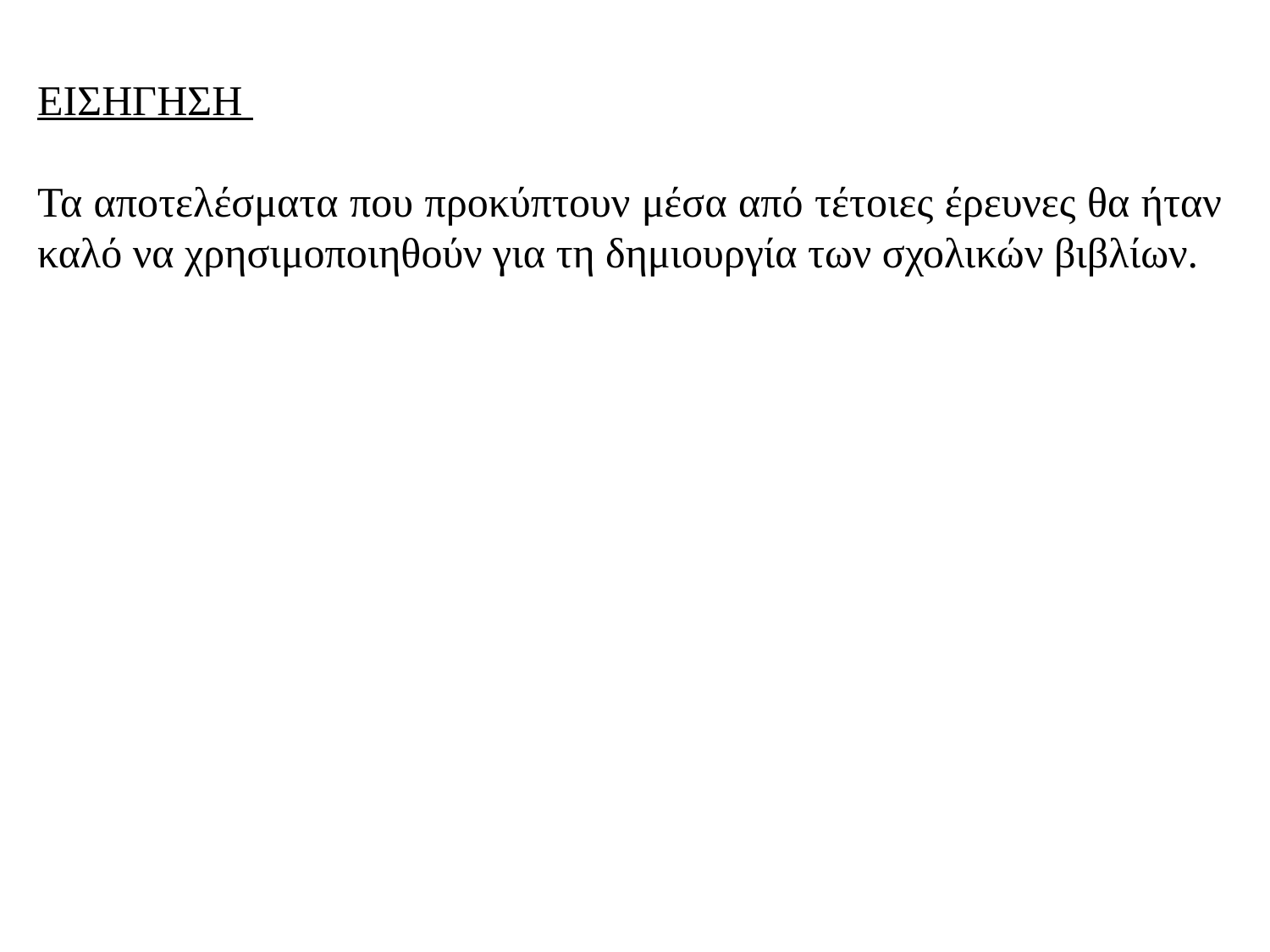

ΕΙΣΗΓΗΣΗ

Τα αποτελέσματα που προκύπτουν μέσα από τέτοιες έρευνες θα ήταν καλό να χρησιμοποιηθούν για τη δημιουργία των σχολικών βιβλίων.